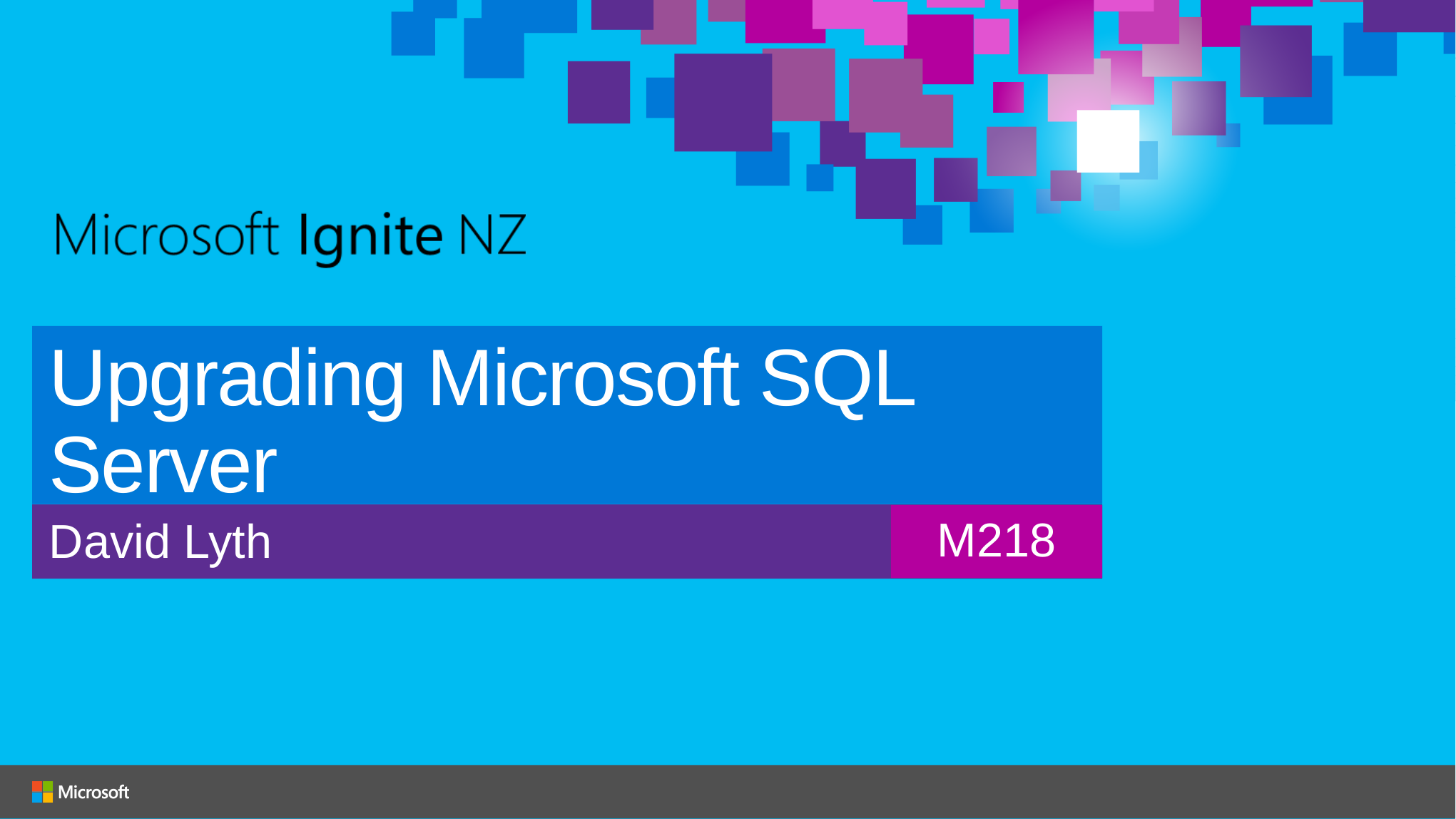

# Upgrading Microsoft SQL Server
David Lyth
M218